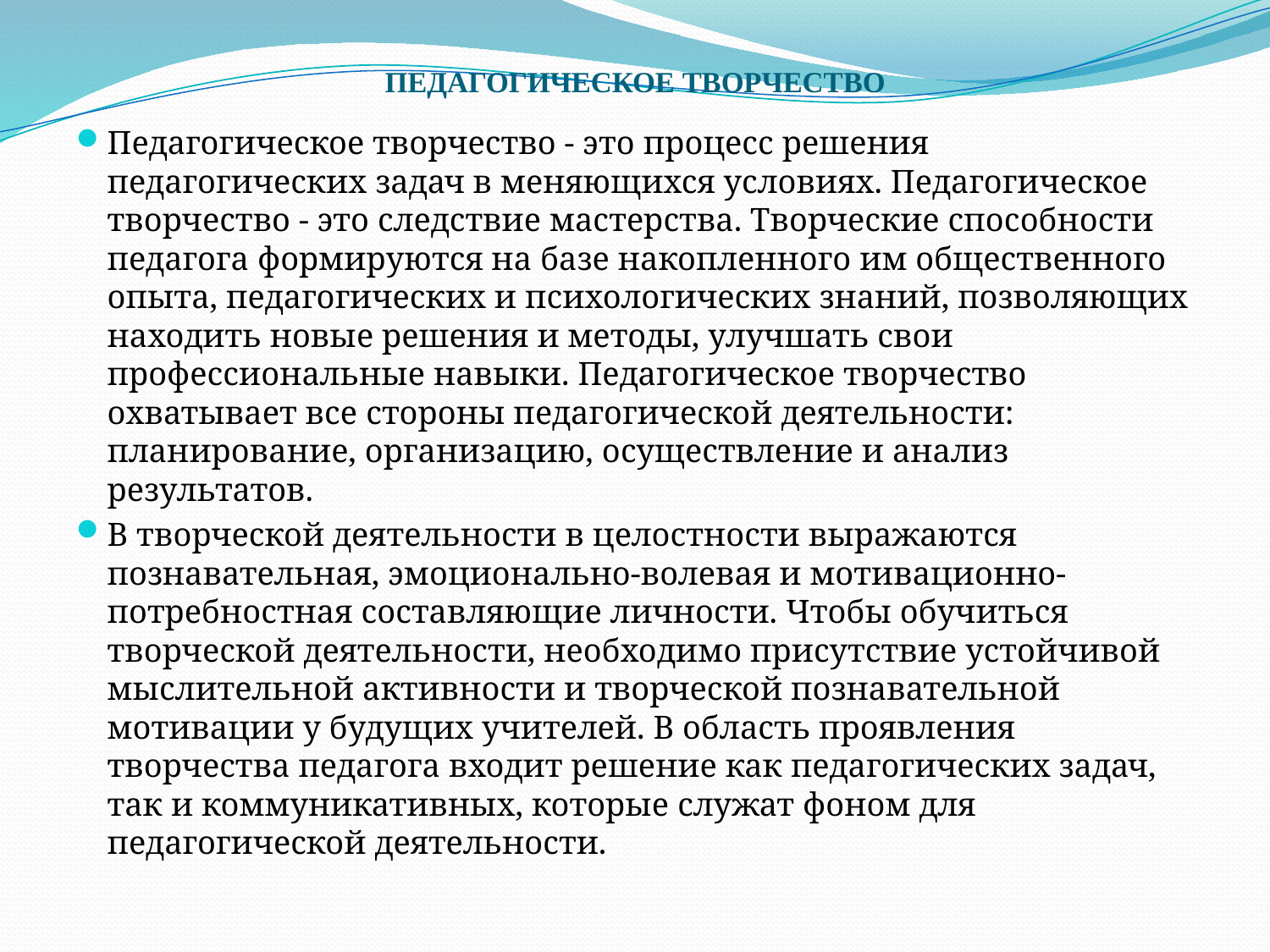

# ПЕДАГОГИЧЕСКОЕ ТВОРЧЕСТВО
Педагогическое творчество - это процесс решения педагогических задач в меняющихся условиях. Педагогическое творчество - это следствие мастерства. Творческие способности педагога формируются на базе накопленного им общественного опыта, педагогических и психологических знаний, позволяющих находить новые решения и методы, улучшать свои профессиональные навыки. Педагогическое творчество охватывает все стороны педагогической деятельности: планирование, организацию, осуществление и анализ результатов.
В творческой деятельности в целостности выражаются познавательная, эмоционально-волевая и мотивационно-потребностная составляющие личности. Чтобы обучиться творческой деятельности, необходимо присутствие устойчивой мыслительной активности и творческой познавательной мотивации у будущих учителей. В область проявления творчества педагога входит решение как педагогических задач, так и коммуникативных, которые служат фоном для педагогической деятельности.